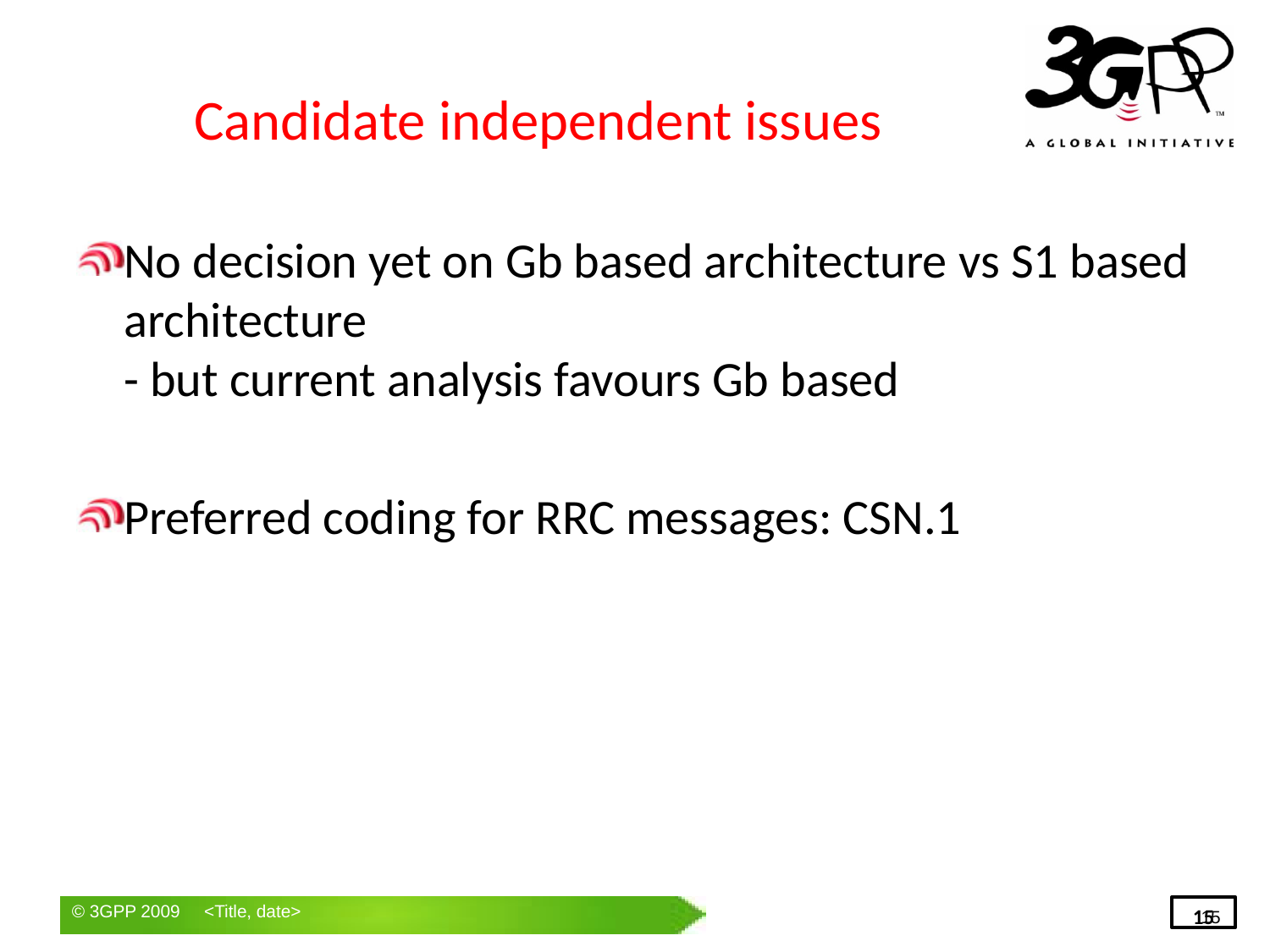

# Candidate independent issues
No decision yet on Gb based architecture vs S1 based architecture
- but current analysis favours Gb based

Preferred coding for RRC messages: CSN.1
15